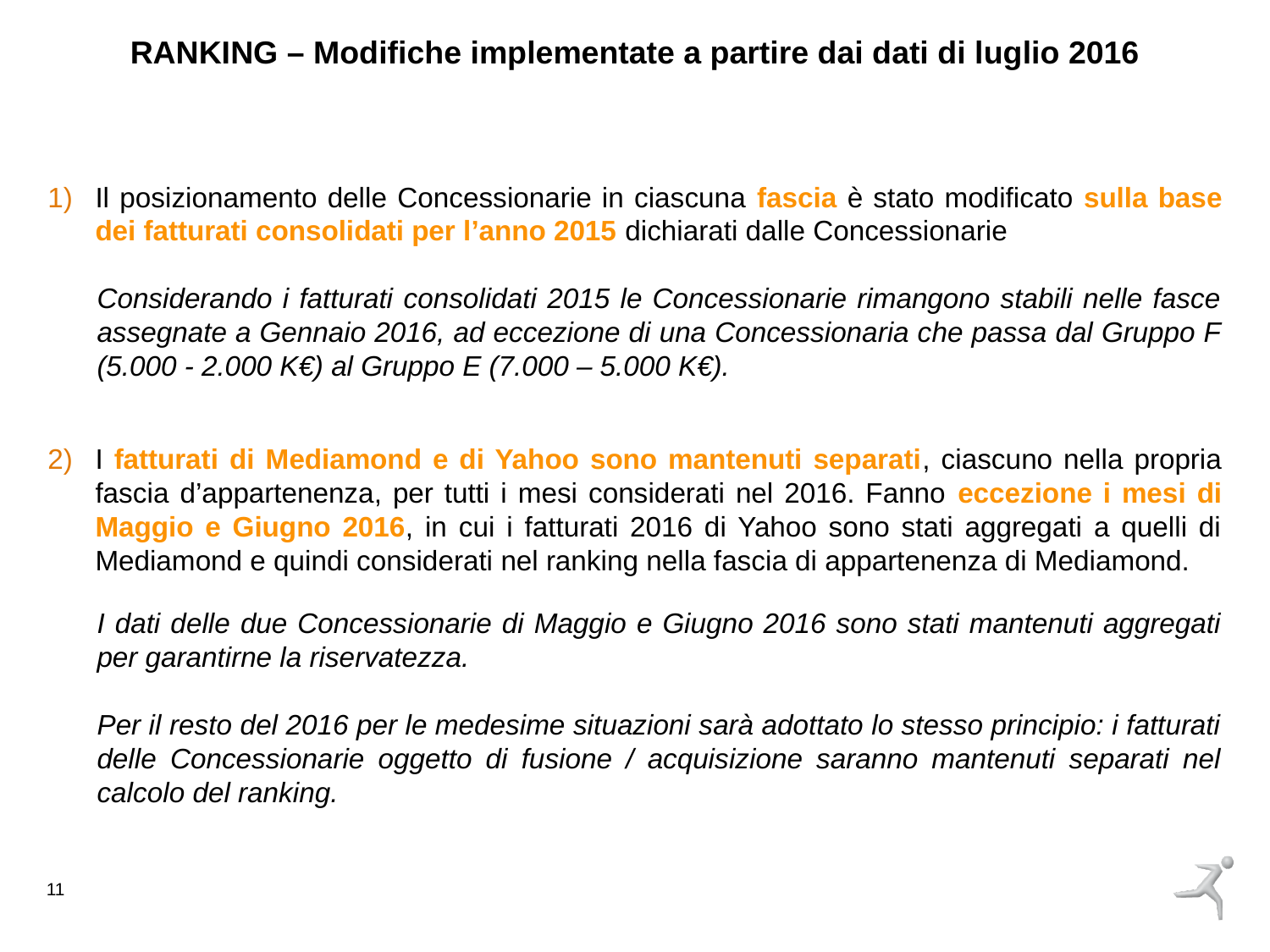

RANKING – Modifiche implementate a partire dai dati di luglio 2016
Il posizionamento delle Concessionarie in ciascuna fascia è stato modificato sulla base dei fatturati consolidati per l’anno 2015 dichiarati dalle Concessionarie

Considerando i fatturati consolidati 2015 le Concessionarie rimangono stabili nelle fasce assegnate a Gennaio 2016, ad eccezione di una Concessionaria che passa dal Gruppo F (5.000 - 2.000 K€) al Gruppo E (7.000 – 5.000 K€).

I fatturati di Mediamond e di Yahoo sono mantenuti separati, ciascuno nella propria fascia d’appartenenza, per tutti i mesi considerati nel 2016. Fanno eccezione i mesi di Maggio e Giugno 2016, in cui i fatturati 2016 di Yahoo sono stati aggregati a quelli di Mediamond e quindi considerati nel ranking nella fascia di appartenenza di Mediamond.

I dati delle due Concessionarie di Maggio e Giugno 2016 sono stati mantenuti aggregati per garantirne la riservatezza.

Per il resto del 2016 per le medesime situazioni sarà adottato lo stesso principio: i fatturati delle Concessionarie oggetto di fusione / acquisizione saranno mantenuti separati nel calcolo del ranking.